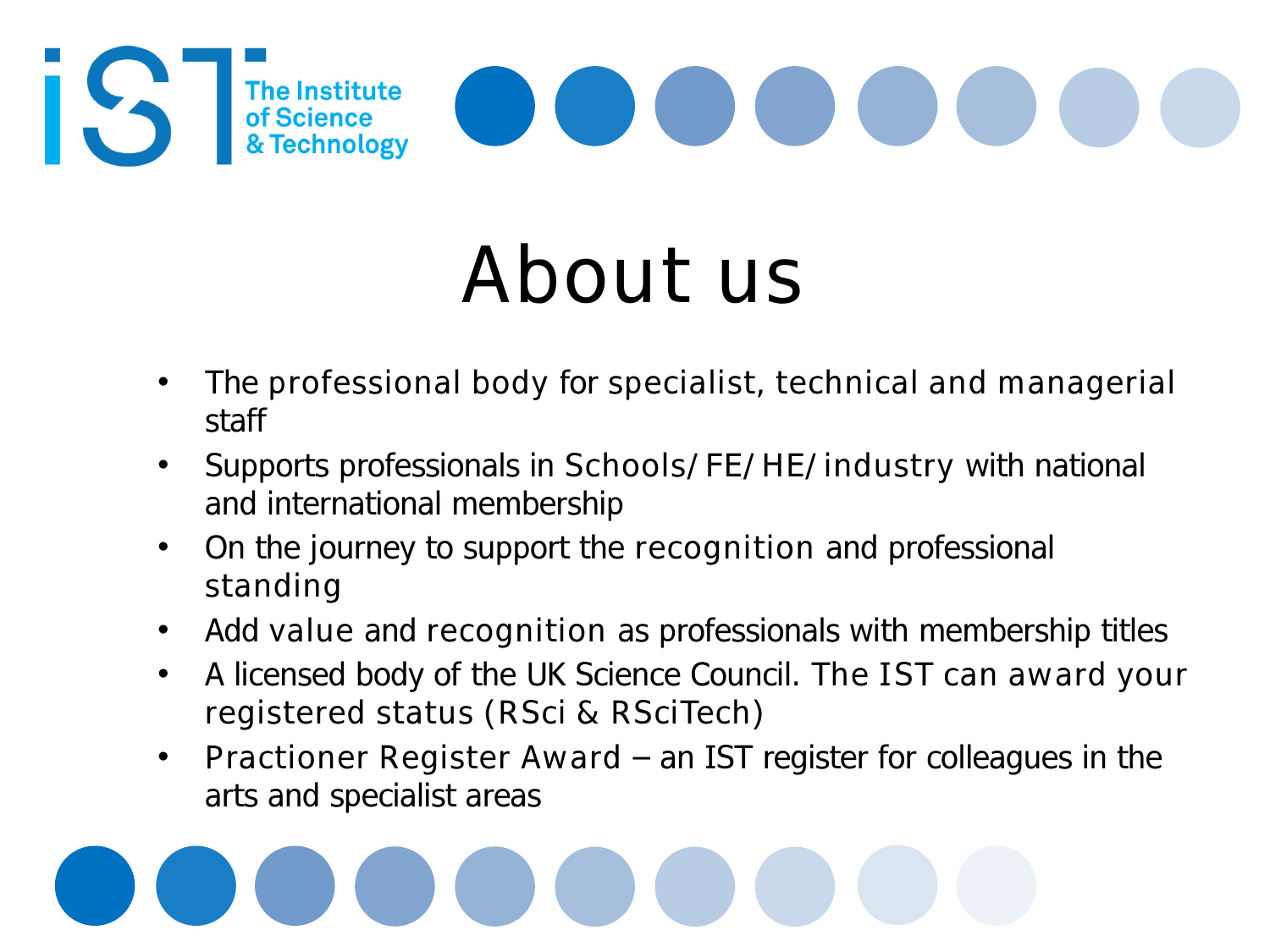

# About us
The professional body for specialist, technical and managerial staff
Supports professionals in Schools/FE/HE/industry with national and international membership
On the journey to support the recognition and professional standing
Add value and recognition as professionals with membership titles
A licensed body of the UK Science Council. The IST can award your registered status (RSci & RSciTech)
Practioner Register Award – an IST register for colleagues in the arts and specialist areas